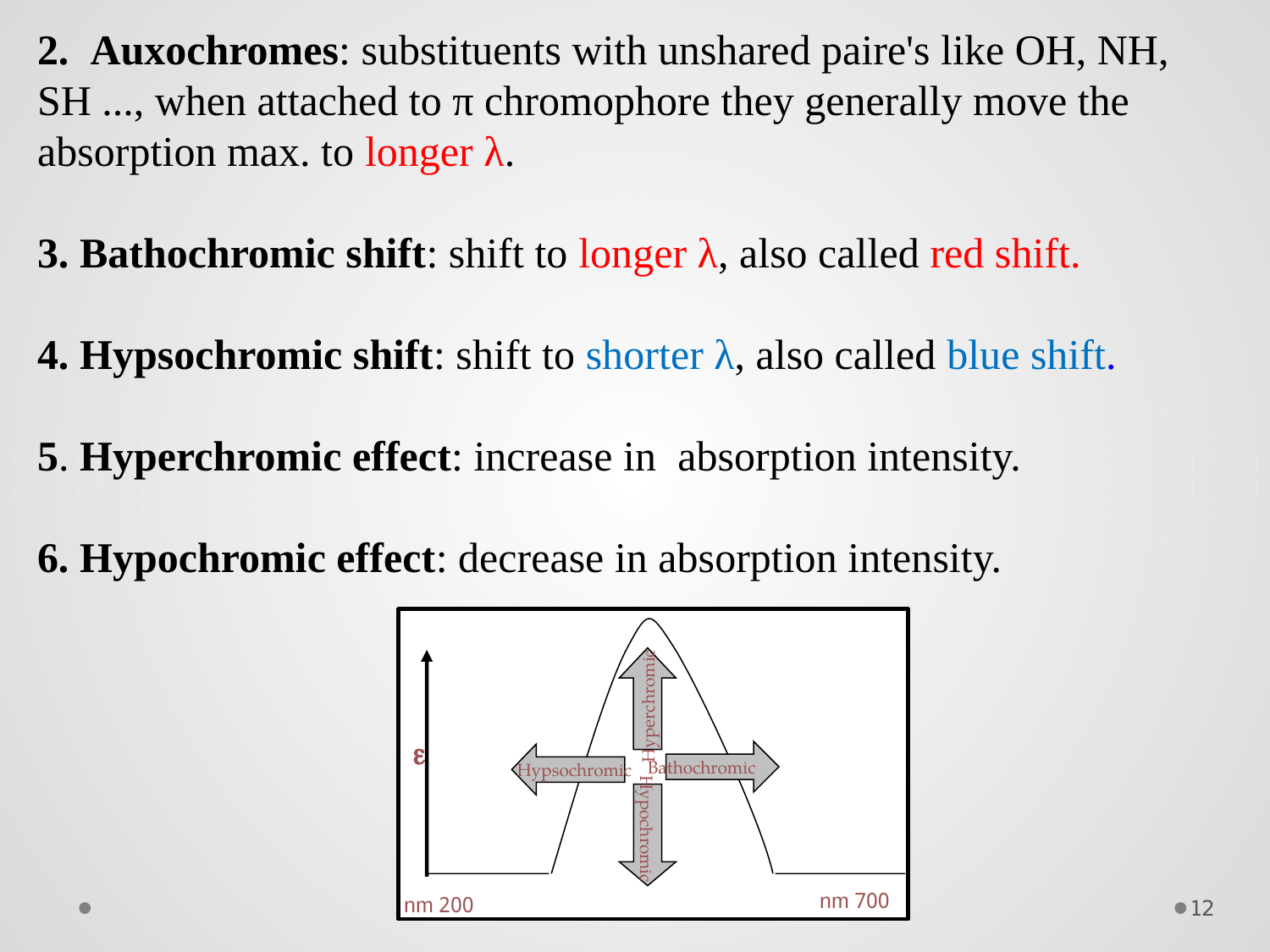

2.  Auxochromes: substituents with unshared paire's like OH, NH, SH ..., when attached to π chromophore they generally move the absorption max. to longer λ.

3. Bathochromic shift: shift to longer λ, also called red shift.

4. Hypsochromic shift: shift to shorter λ, also called blue shift.

5. Hyperchromic effect: increase in  absorption intensity.

6. Hypochromic effect: decrease in absorption intensity.

Hyperchromic
ε
      Bathochromic
Hypsochromic
Hypochromic

700 nm
200 nm

12